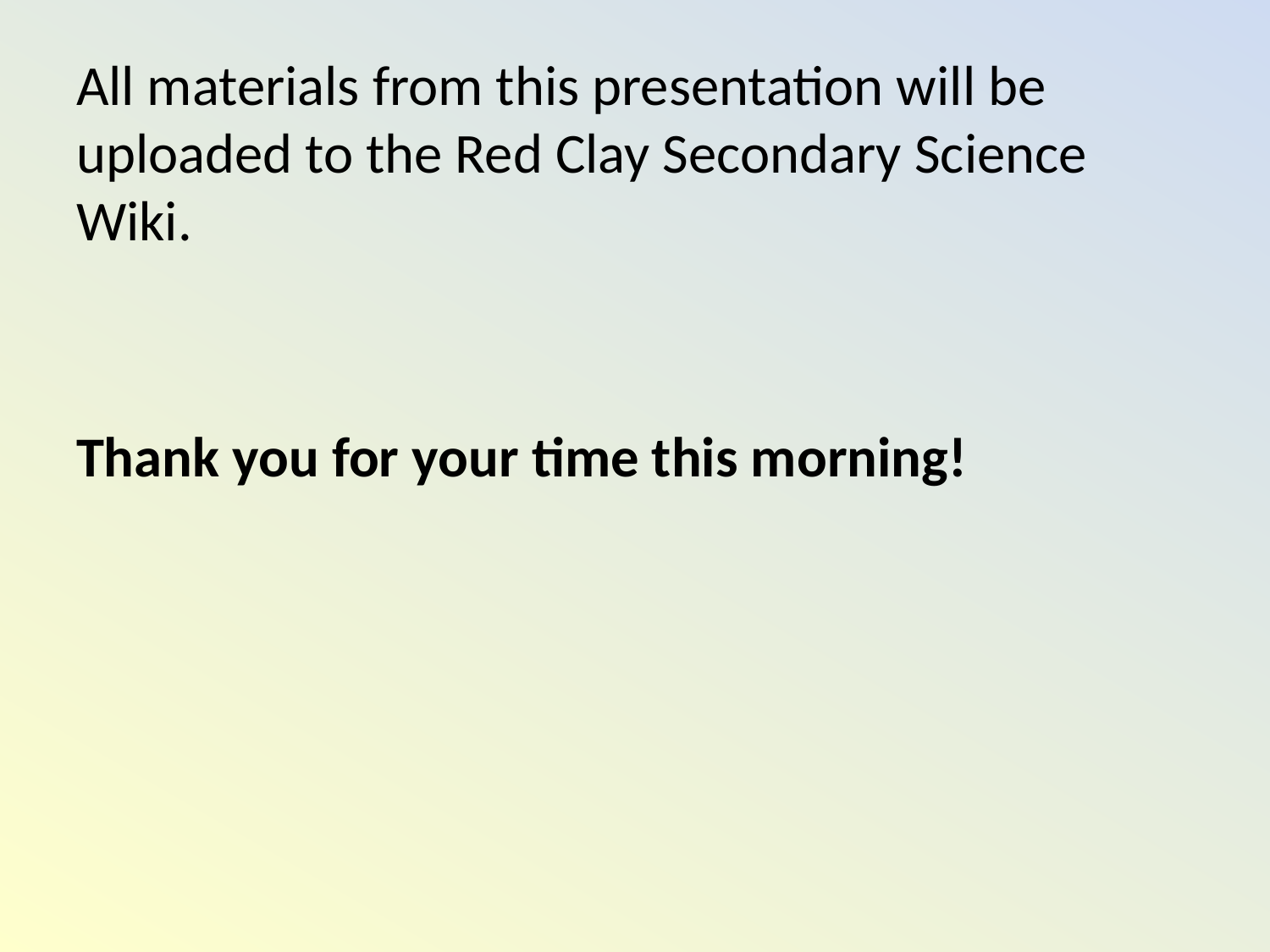

All materials from this presentation will be uploaded to the Red Clay Secondary Science Wiki.

Thank you for your time this morning!